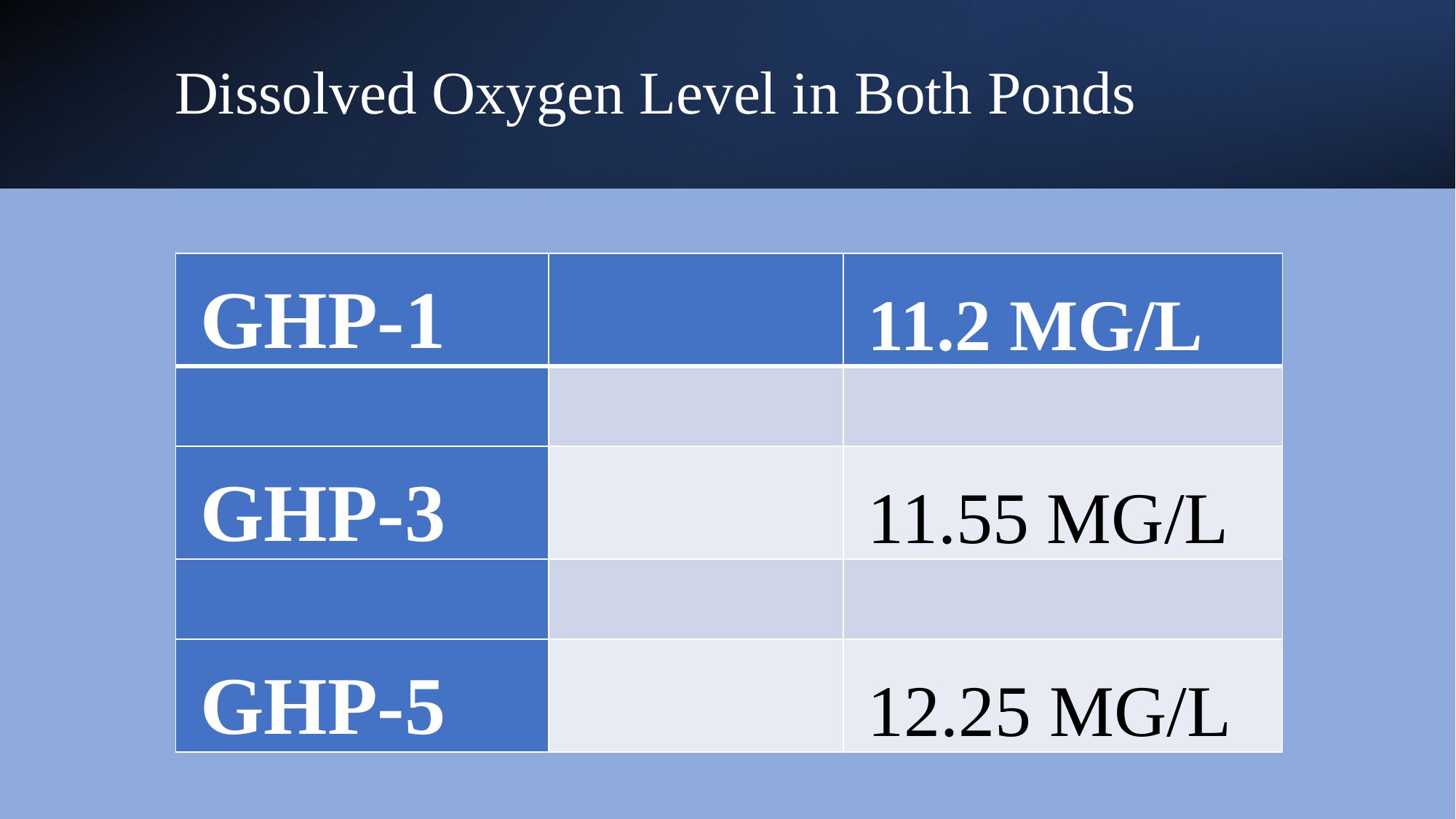

# Dissolved Oxygen Level in Both Ponds
| GHP-1 |  | 11.2 MG/L |
| --- | --- | --- |
|  |  |  |
| GHP-3 |  | 11.55 MG/L |
|  |  |  |
| GHP-5 |  | 12.25 MG/L |